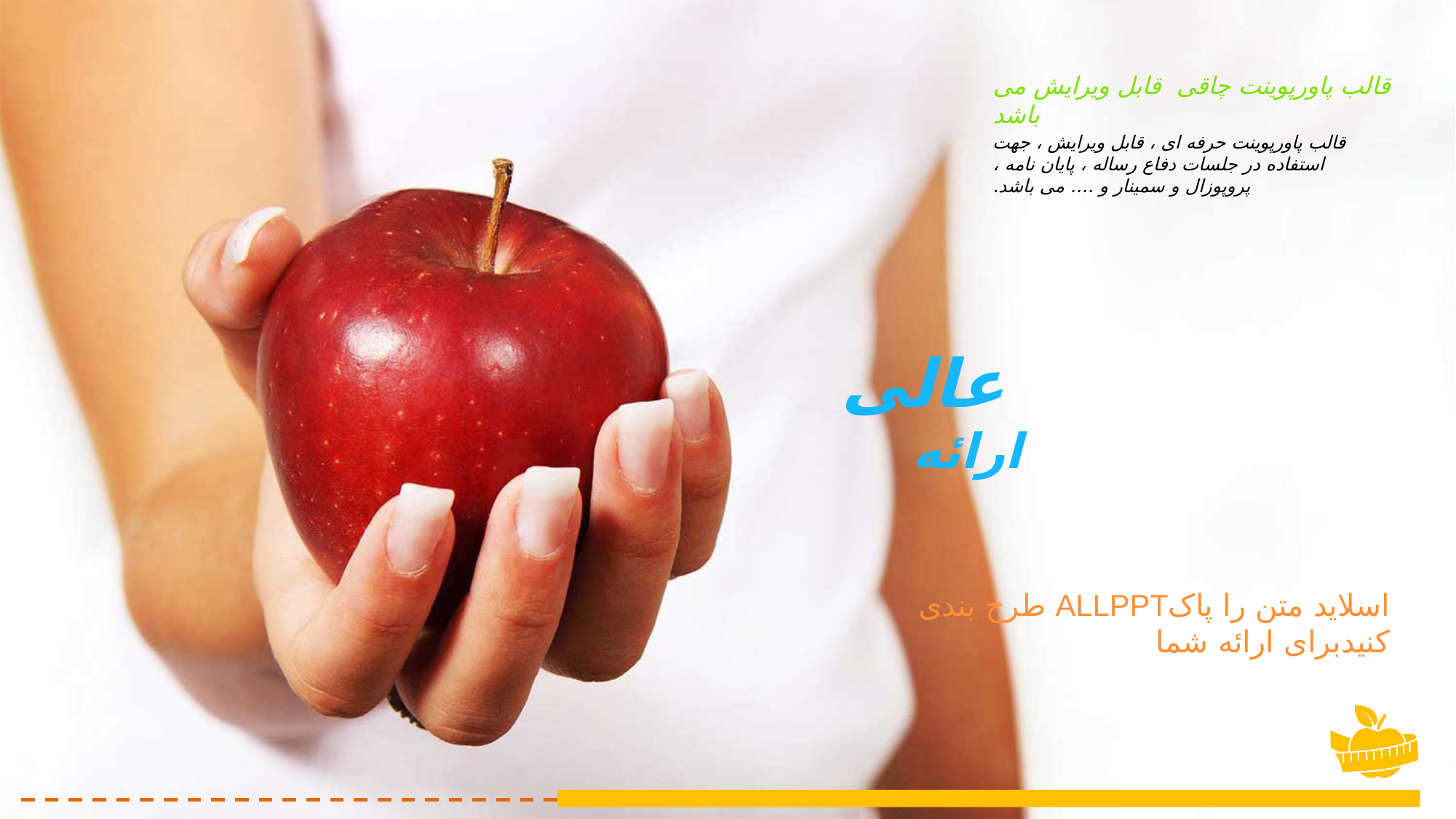

قالب پاورپوینت چاقی  قابل ویرایش می باشد
قالب پاورپوينت حرفه ای ، قابل ویرایش ، جهت استفاده در جلسات دفاع رساله ، پایان نامه ، پروپوزال و سمینار و .... می باشد.
عالی
ارائه
طرح بندی ALLPPTاسلاید متن را پاک کنیدبرای ارائه شما